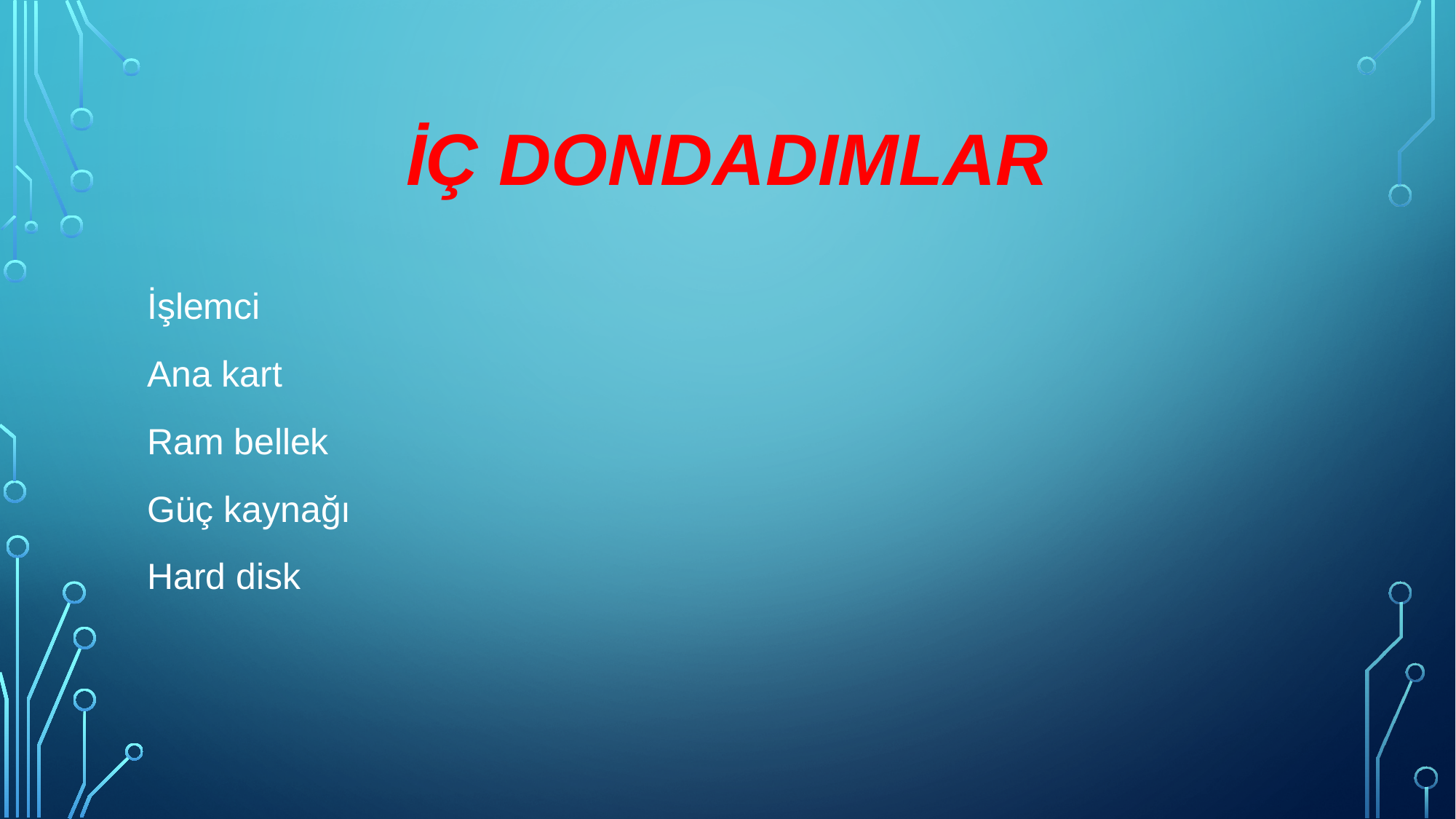

# İÇ DONDADIMLAR
İşlemci
Ana kart
Ram bellek
Güç kaynağı
Hard disk